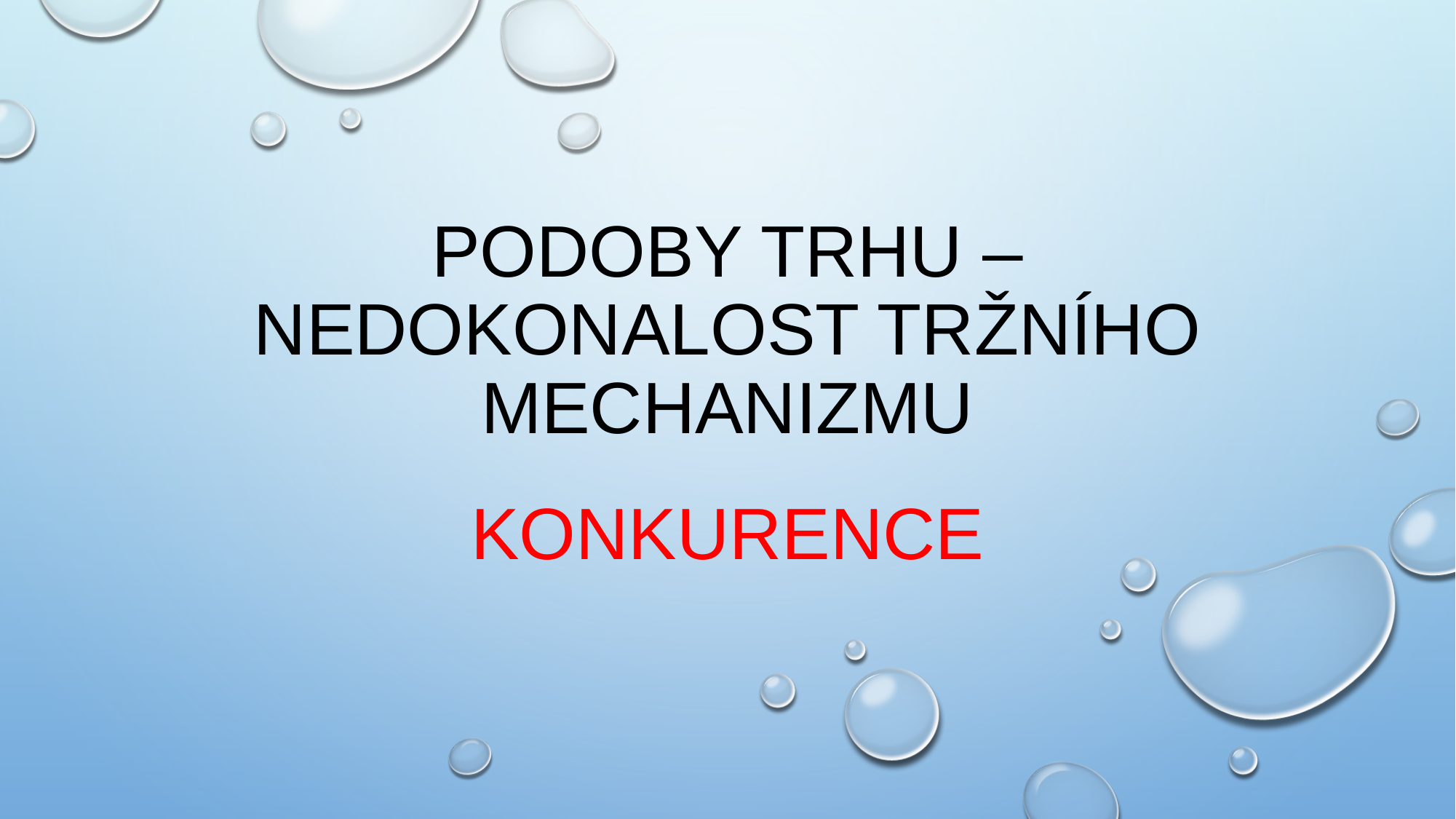

# Podoby trhu – nedokonalost tržního mechanizmu
Konkurence